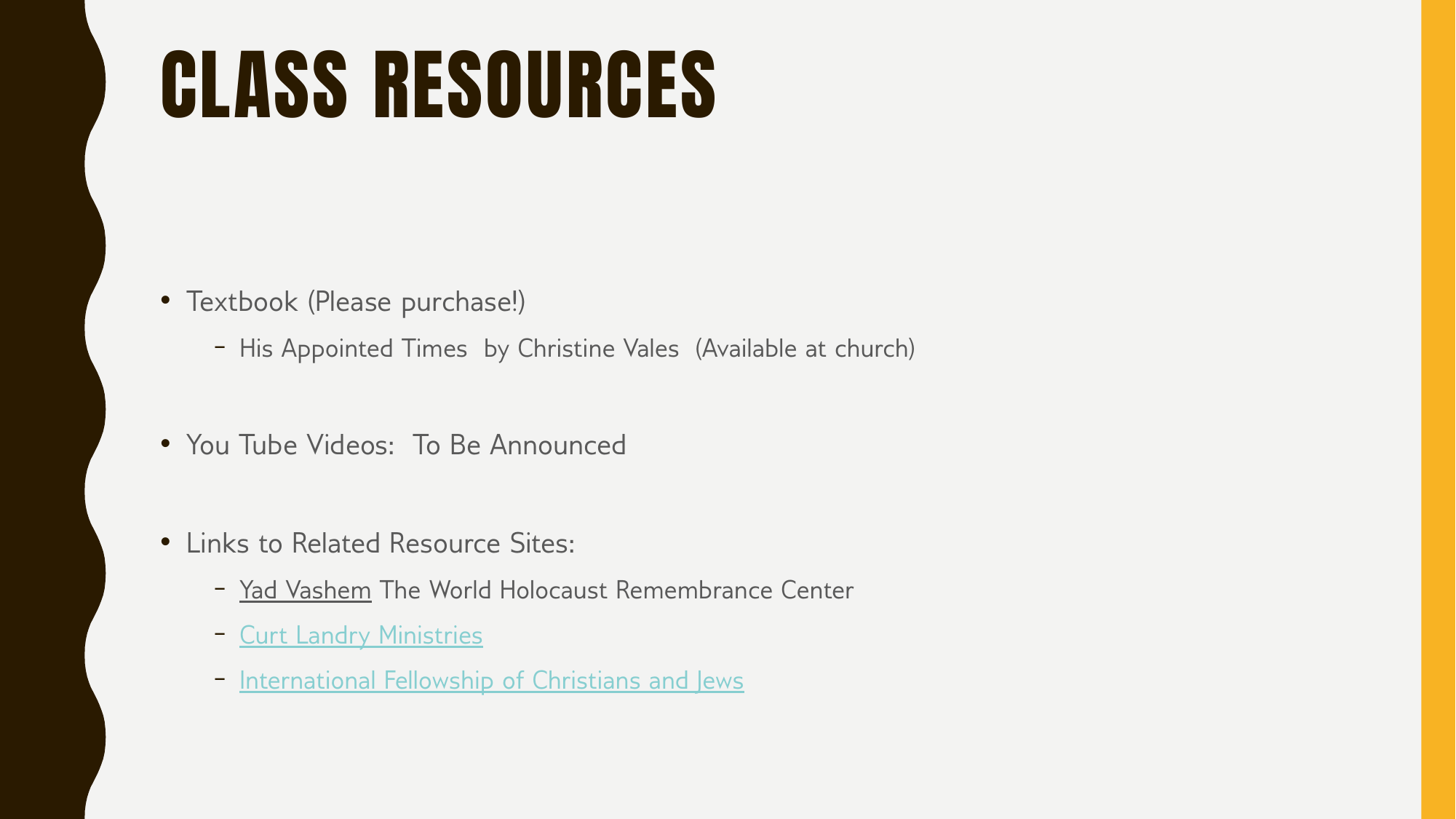

# Class Resources
Textbook (Please purchase!)
His Appointed Times  by Christine Vales  (Available at church)

You Tube Videos:  To Be Announced

Links to Related Resource Sites:
Yad Vashem The World Holocaust Remembrance Center
Curt Landry Ministries
International Fellowship of Christians and Jews